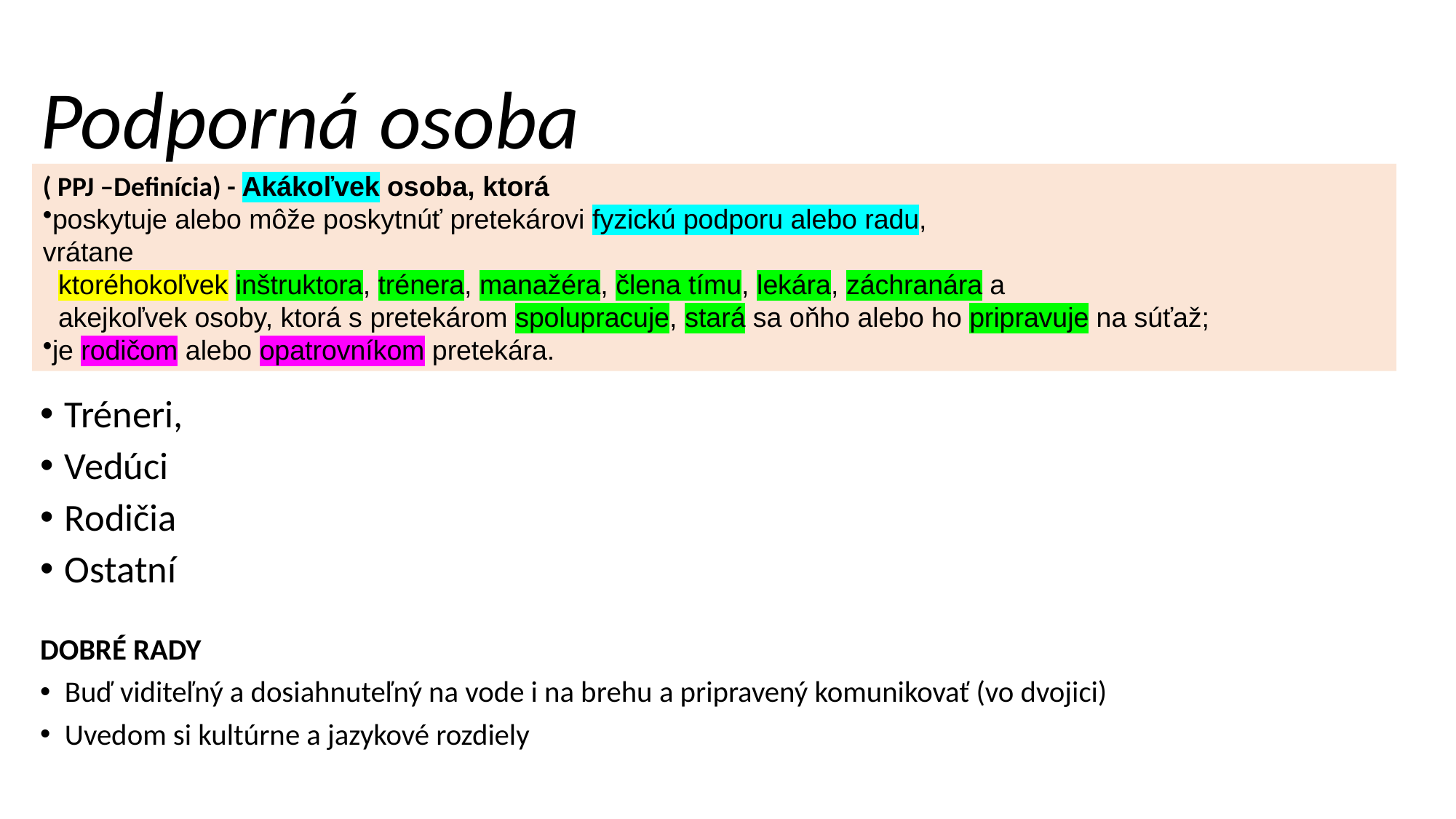

# Podporná osoba
( PPJ –Definícia) - Akákoľvek osoba, ktorá
poskytuje alebo môže poskytnúť pretekárovi fyzickú podporu alebo radu,
vrátane
  ktoréhokoľvek inštruktora, trénera, manažéra, člena tímu, lekára, záchranára a
  akejkoľvek osoby, ktorá s pretekárom spolupracuje, stará sa oňho alebo ho pripravuje na súťaž;
je rodičom alebo opatrovníkom pretekára.

Tréneri,
Vedúci
Rodičia
Ostatní
DOBRÉ RADY
Buď viditeľný a dosiahnuteľný na vode i na brehu a pripravený komunikovať (vo dvojici)
Uvedom si kultúrne a jazykové rozdiely